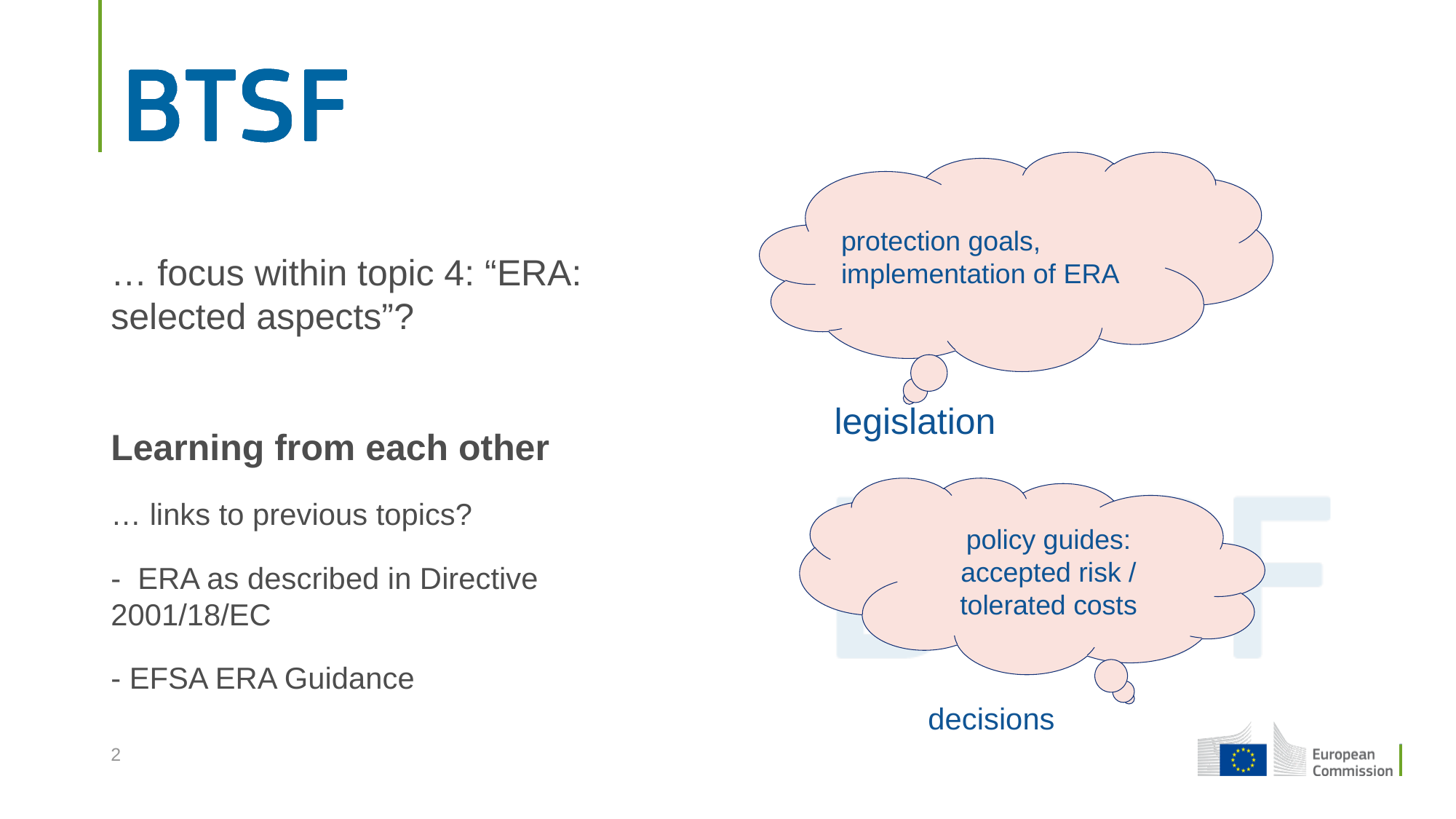

protection goals, implementation of ERA
… focus within topic 4: “ERA: selected aspects”?

Learning from each other
… links to previous topics?
-  ERA as described in Directive 2001/18/EC
- EFSA ERA Guidance
legislation
policy guides: accepted risk / tolerated costs
decisions
2